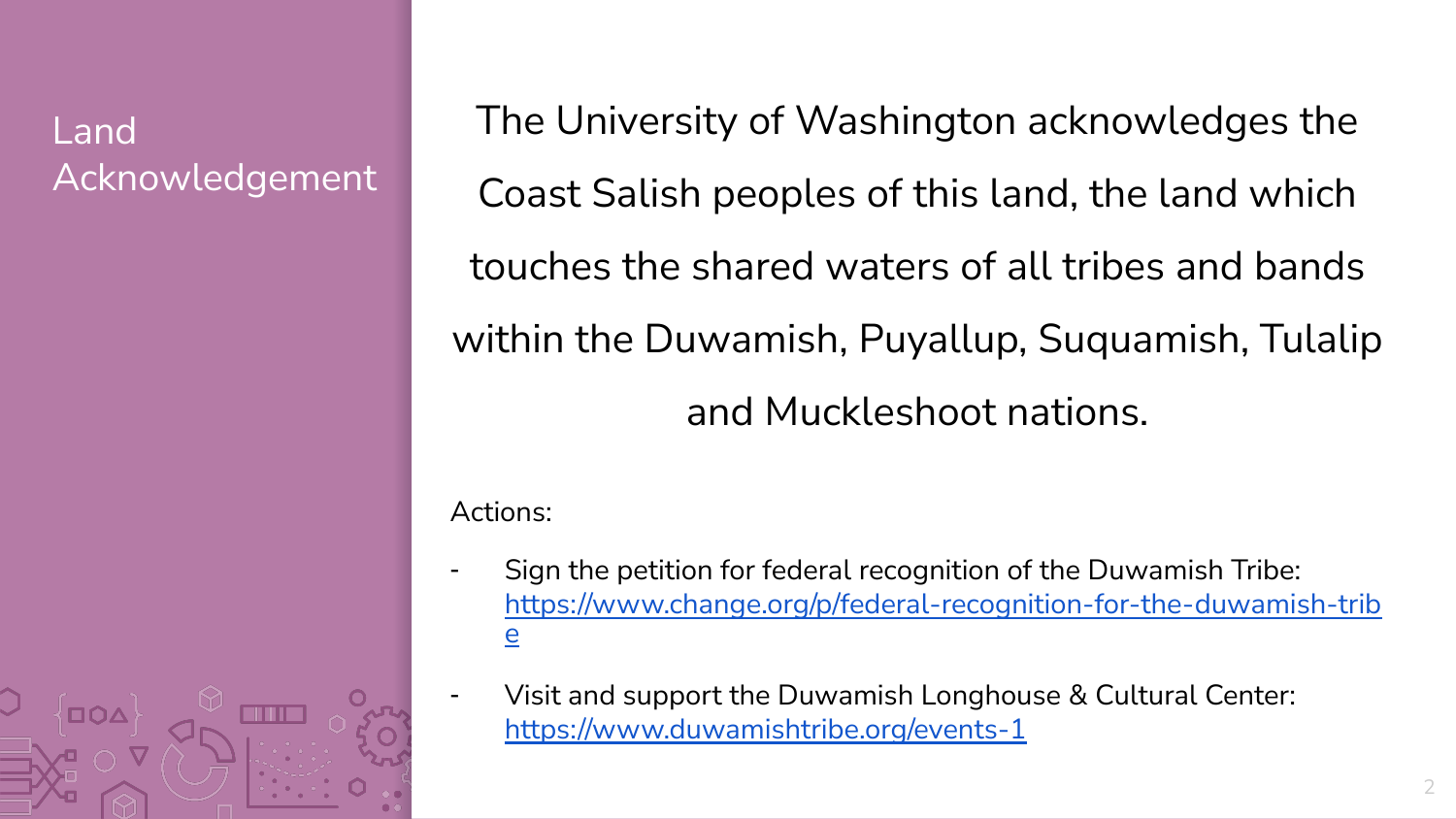

The University of Washington acknowledges the Coast Salish peoples of this land, the land which touches the shared waters of all tribes and bands within the Duwamish, Puyallup, Suquamish, Tulalip and Muckleshoot nations.
# Land Acknowledgement
Actions:
Sign the petition for federal recognition of the Duwamish Tribe: https://www.change.org/p/federal-recognition-for-the-duwamish-tribe
Visit and support the Duwamish Longhouse & Cultural Center: https://www.duwamishtribe.org/events-1
2